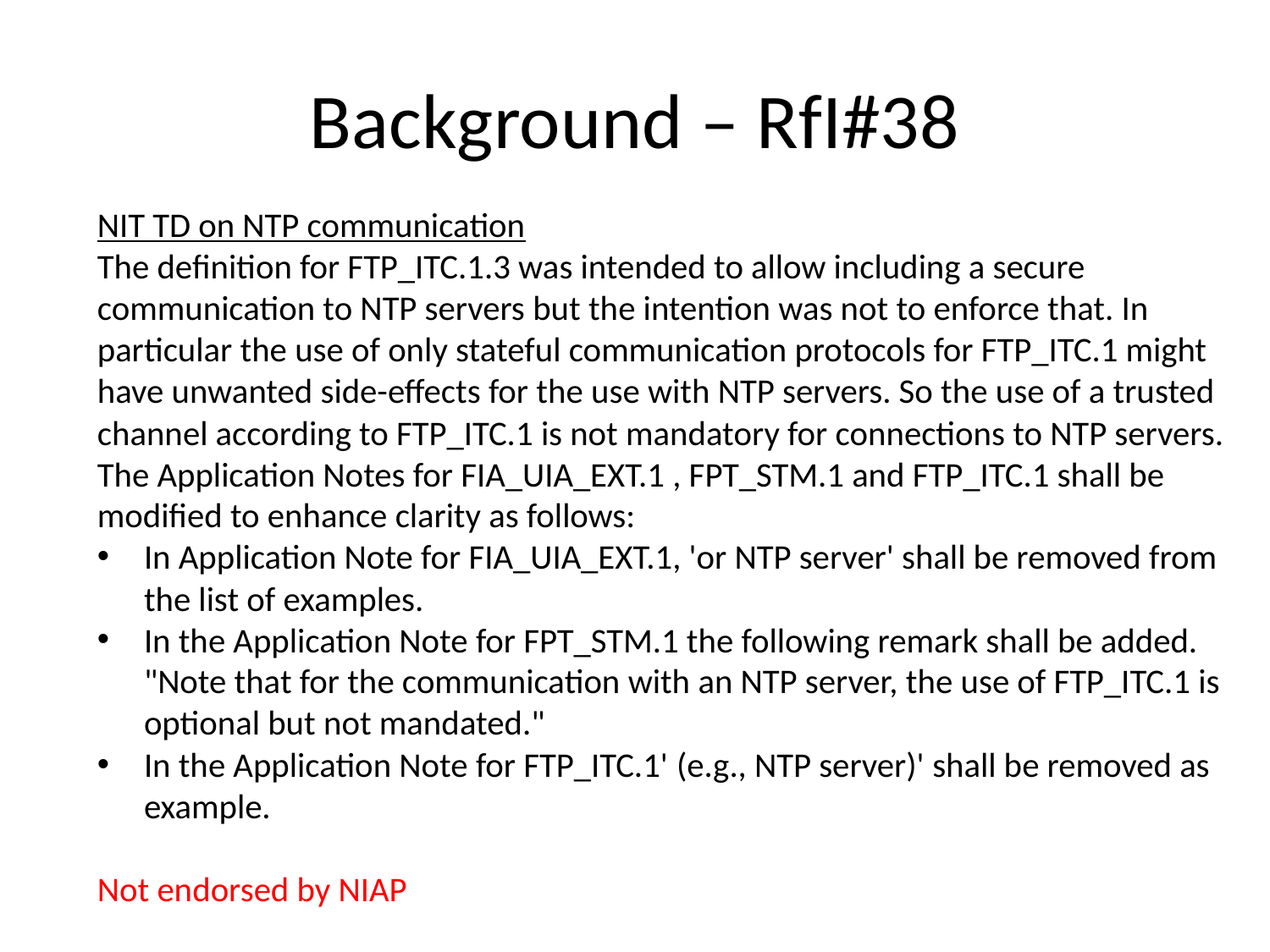

# Background – RfI#38
NIT TD on NTP communication
The definition for FTP_ITC.1.3 was intended to allow including a secure communication to NTP servers but the intention was not to enforce that. In particular the use of only stateful communication protocols for FTP_ITC.1 might have unwanted side-effects for the use with NTP servers. So the use of a trusted channel according to FTP_ITC.1 is not mandatory for connections to NTP servers.
The Application Notes for FIA_UIA_EXT.1 , FPT_STM.1 and FTP_ITC.1 shall be modified to enhance clarity as follows:
In Application Note for FIA_UIA_EXT.1, 'or NTP server' shall be removed from the list of examples.
In the Application Note for FPT_STM.1 the following remark shall be added. "Note that for the communication with an NTP server, the use of FTP_ITC.1 is optional but not mandated."
In the Application Note for FTP_ITC.1' (e.g., NTP server)' shall be removed as example.

Not endorsed by NIAP